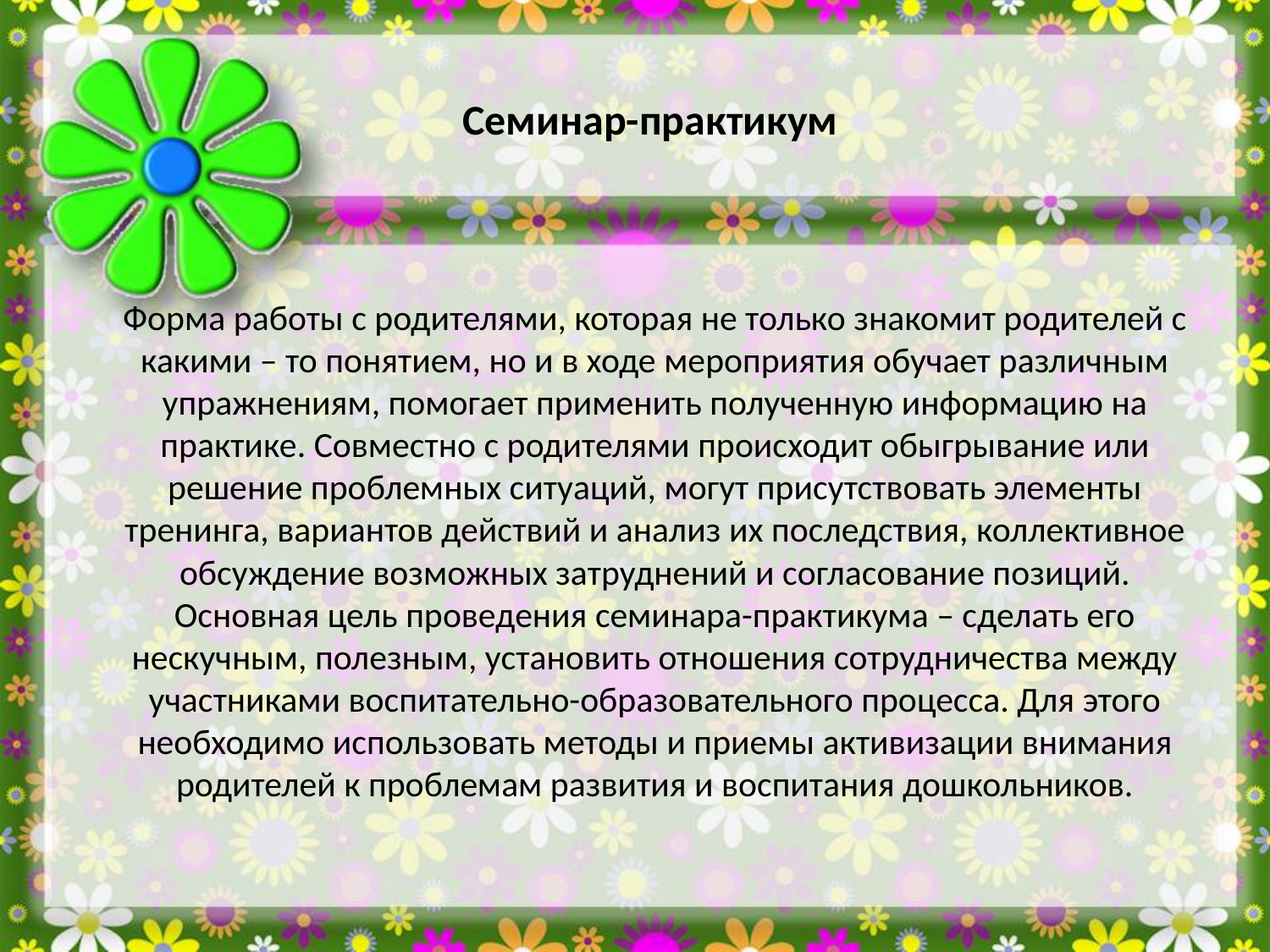

Семинар-практикум

Форма работы с родителями, которая не только знакомит родителей с какими – то понятием, но и в ходе мероприятия обучает различным упражнениям, помогает применить полученную информацию на практике. Совместно с родителями происходит обыгрывание или решение проблемных ситуаций, могут присутствовать элементы тренинга, вариантов действий и анализ их последствия, коллективное обсуждение возможных затруднений и согласование позиций. Основная цель проведения семинара-практикума – сделать его нескучным, полезным, установить отношения сотрудничества между участниками воспитательно-образовательного процесса. Для этого необходимо использовать методы и приемы активизации внимания родителей к проблемам развития и воспитания дошкольников.